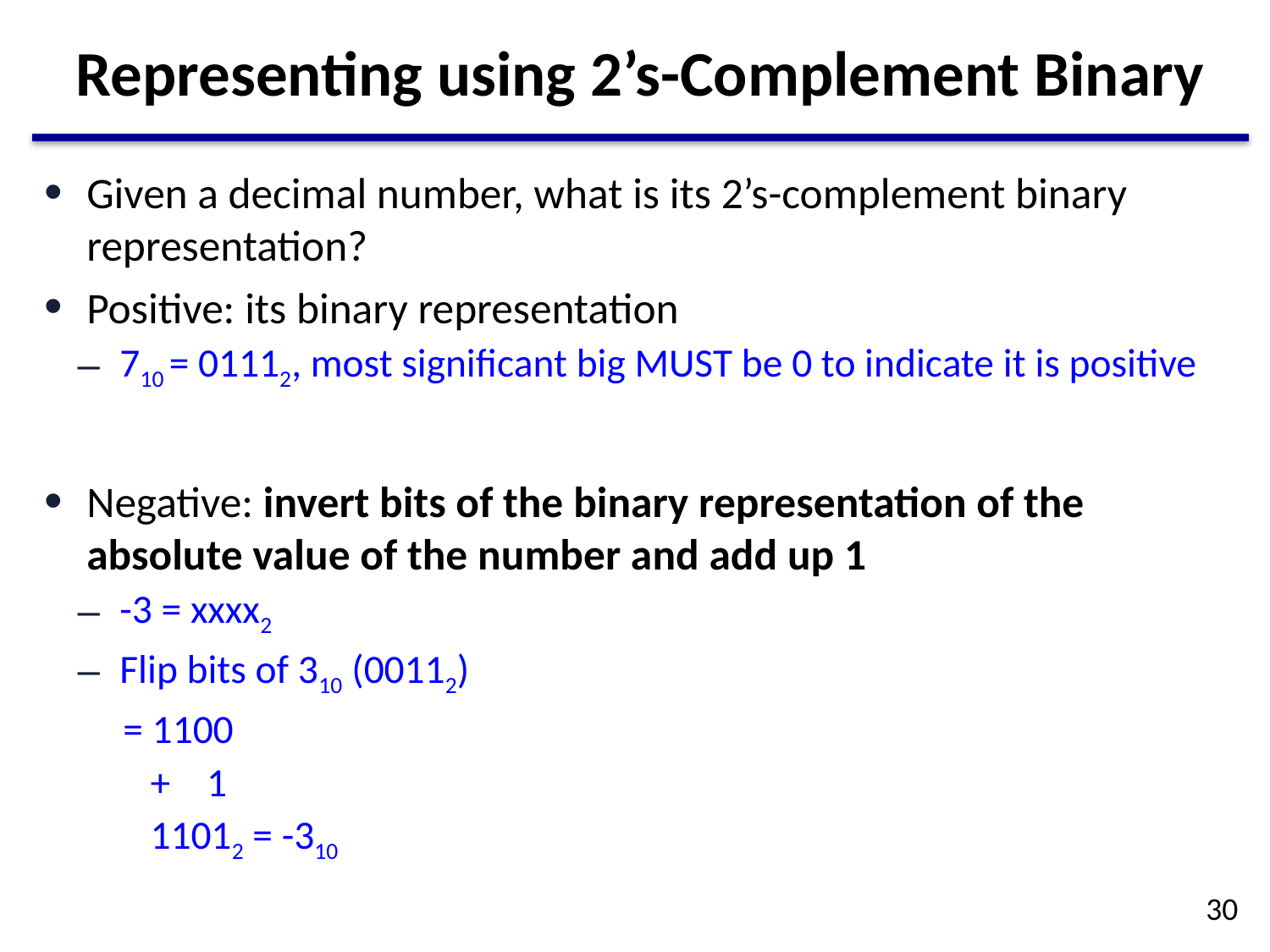

# Representing using 2’s-Complement Binary
Given a decimal number, what is its 2’s-complement binary representation?
Positive: its binary representation
710 = 01112, most significant big MUST be 0 to indicate it is positive

Negative: invert bits of the binary representation of the absolute value of the number and add up 1
-3 = xxxx2
Flip bits of 310 (00112)
     = 1100
        +    1
        11012 = -310

30